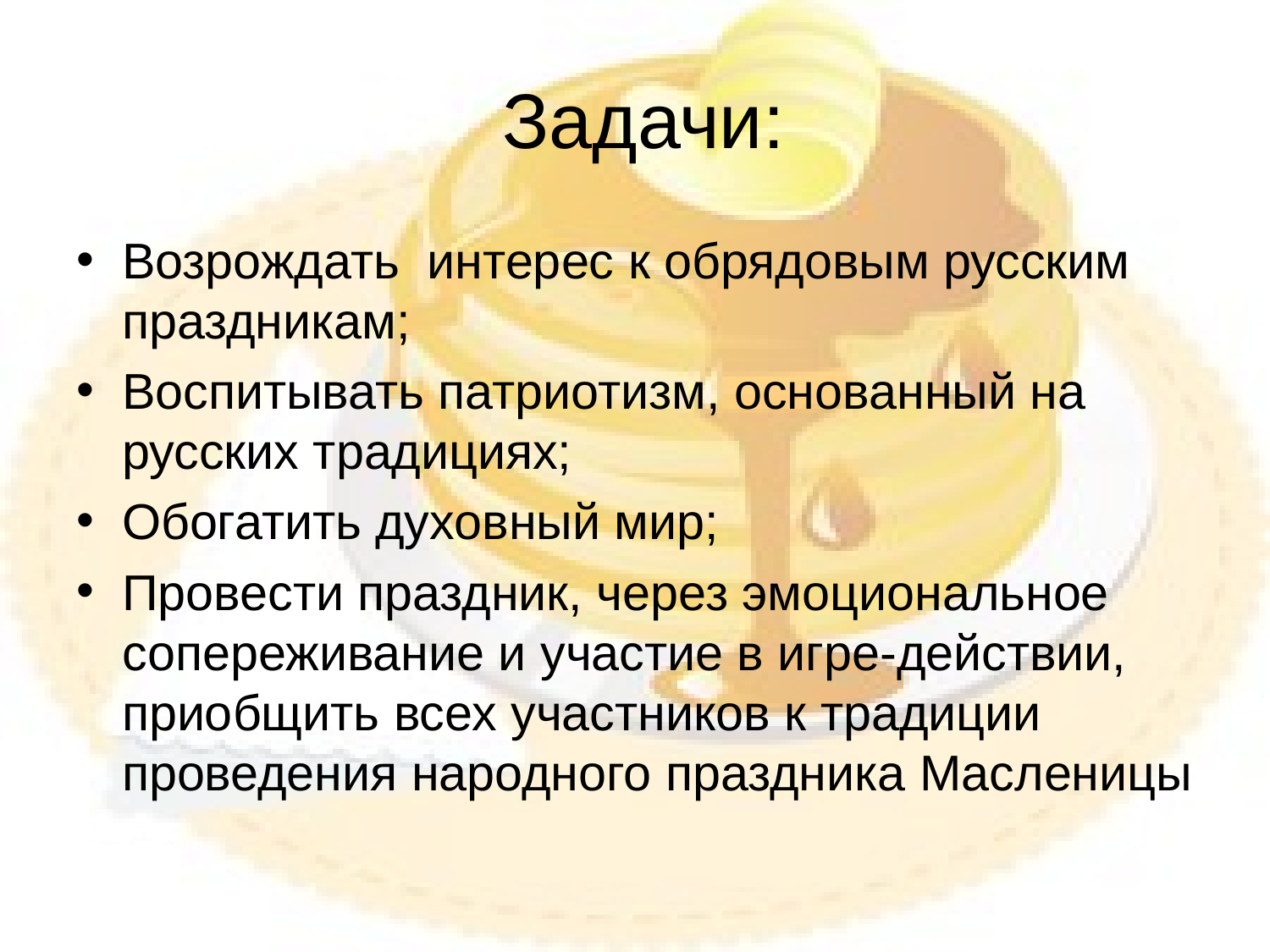

# Задачи:
Возрождать  интерес к обрядовым русским праздникам;
Воспитывать патриотизм, основанный на русских традициях;
Обогатить духовный мир;
Провести праздник, через эмоциональное сопереживание и участие в игре-действии, приобщить всех участников к традиции проведения народного праздника Масленицы